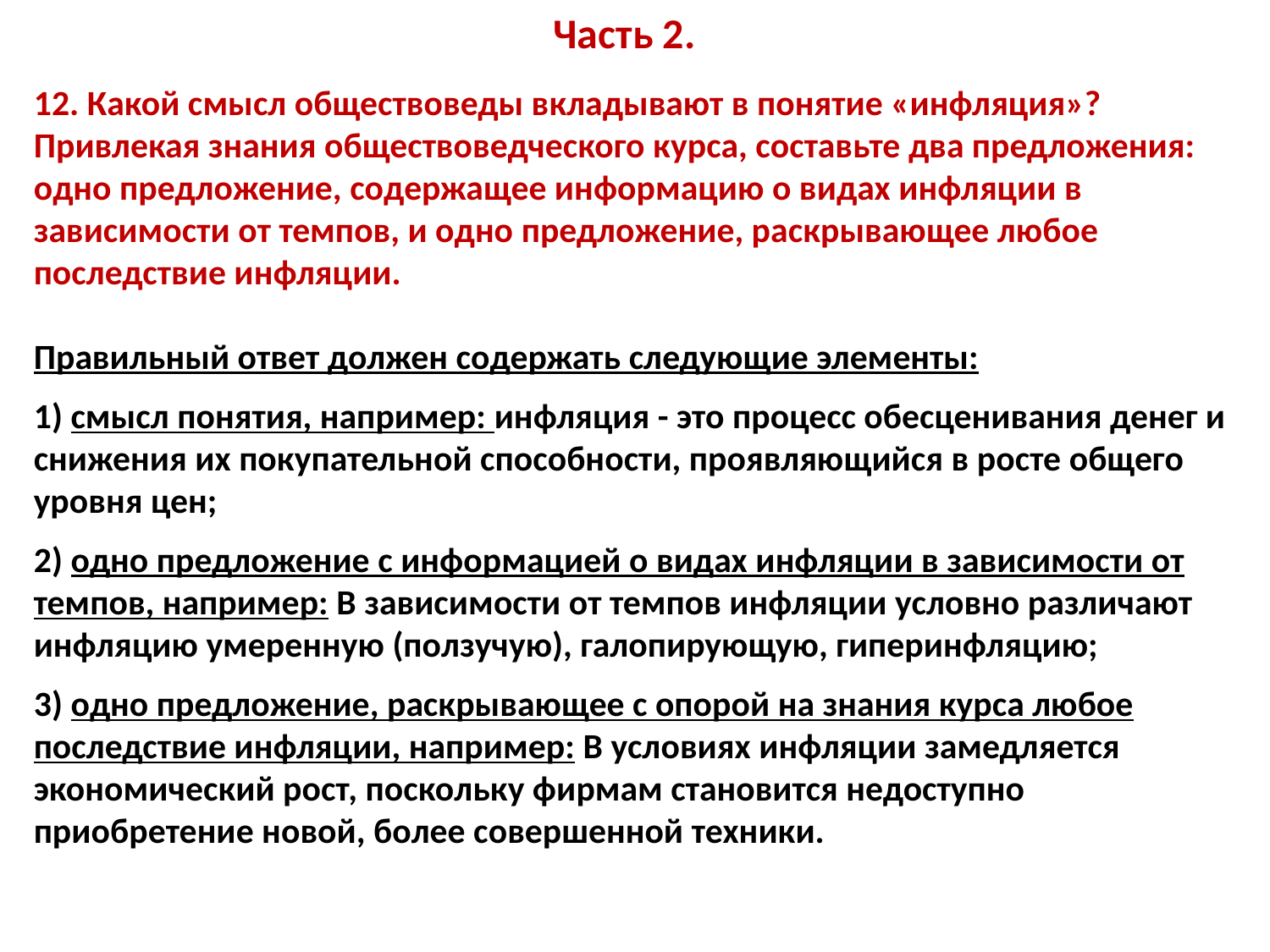

Часть 2.
12. Какой смысл обществоведы вкладывают в понятие «инфляция»? Привлекая знания обществоведческого курса, составьте два предложения: одно предложение, содержащее информацию о видах инфляции в зависимости от темпов, и одно предложение, раскрывающее любое последствие инфляции.

Правильный ответ должен содержать следующие элементы:

1) смысл понятия, например: инфляция - это процесс обесценивания денег и снижения их покупательной способности, проявляющийся в росте общего уровня цен;

2) одно предложение с информацией о видах инфляции в зависимости от темпов, например: В зависимости от темпов инфляции условно различают инфляцию умеренную (ползучую), галопирующую, гиперинфляцию;

3) одно предложение, раскрывающее с опорой на знания курса любое последствие инфляции, например: В условиях инфляции замедляется экономический рост, поскольку фирмам становится недоступно приобретение новой, более совершенной техники.